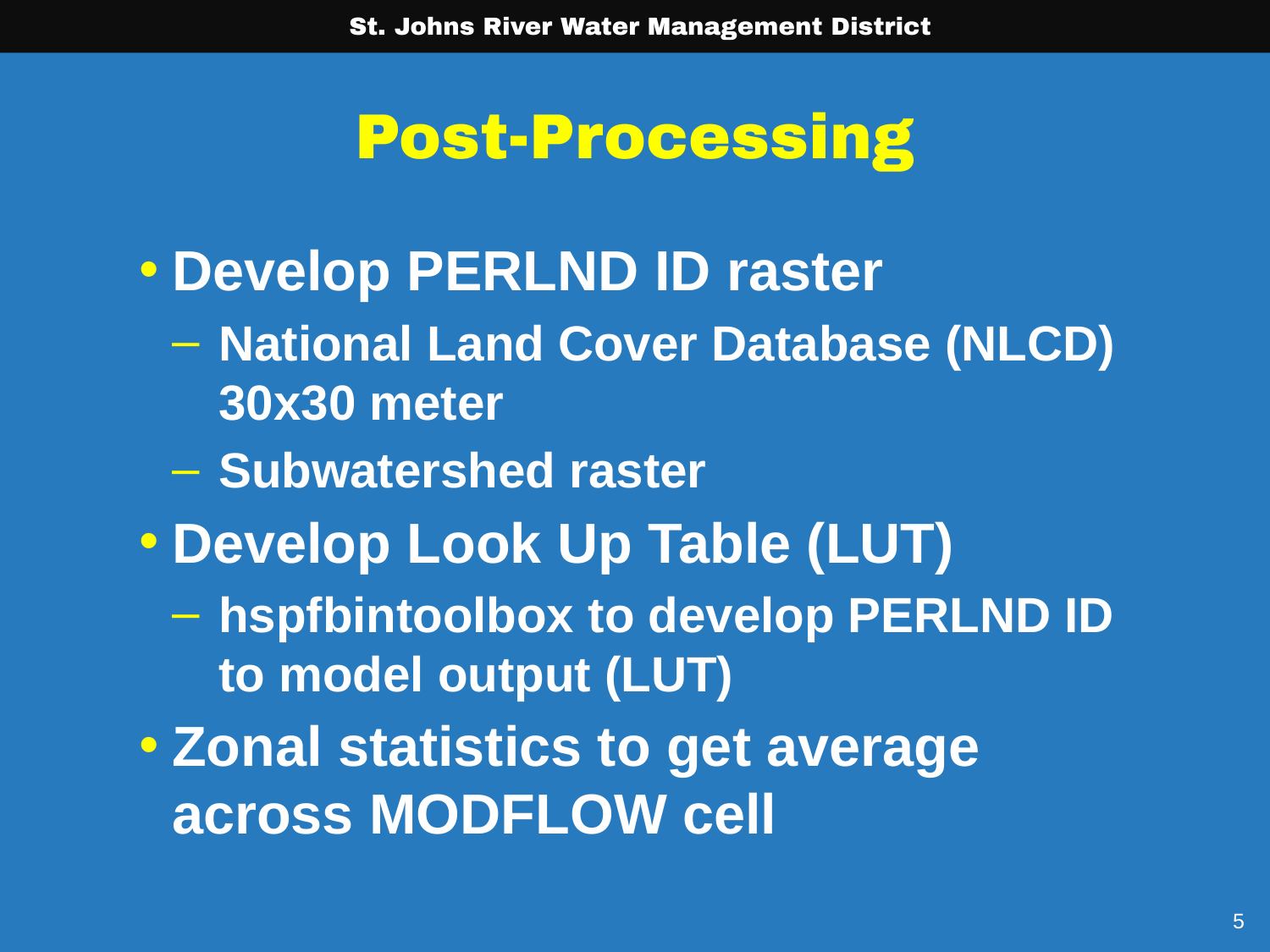

# Post-Processing
Develop PERLND ID raster
National Land Cover Database (NLCD) 30x30 meter
Subwatershed raster
Develop Look Up Table (LUT)
hspfbintoolbox to develop PERLND ID to model output (LUT)
Zonal statistics to get average across MODFLOW cell
5